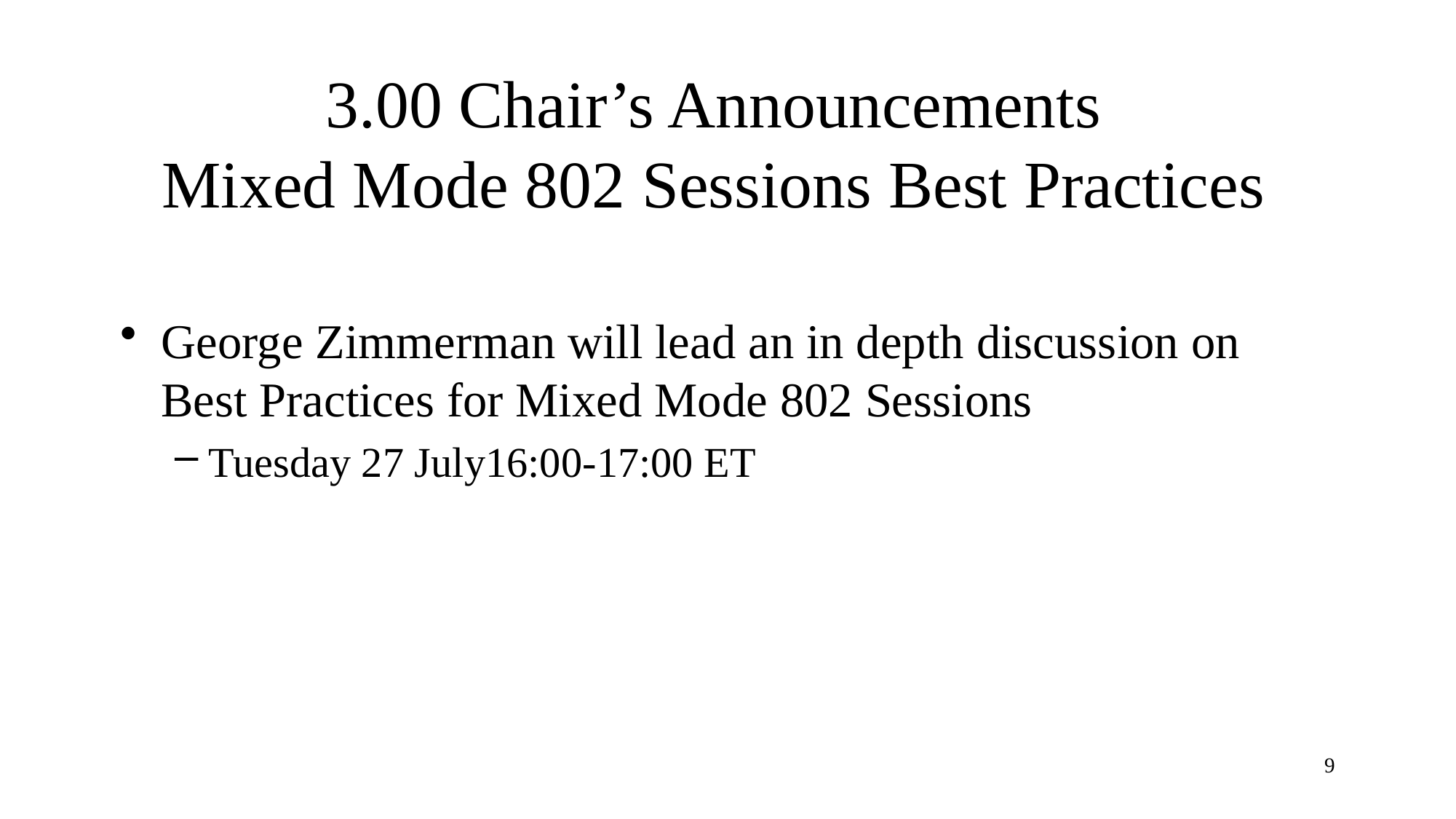

# 3.00 Chair’s Announcements Mixed Mode 802 Sessions Best Practices

George Zimmerman will lead an in depth discussion on Best Practices for Mixed Mode 802 Sessions
Tuesday 27 July16:00-17:00 ET

9